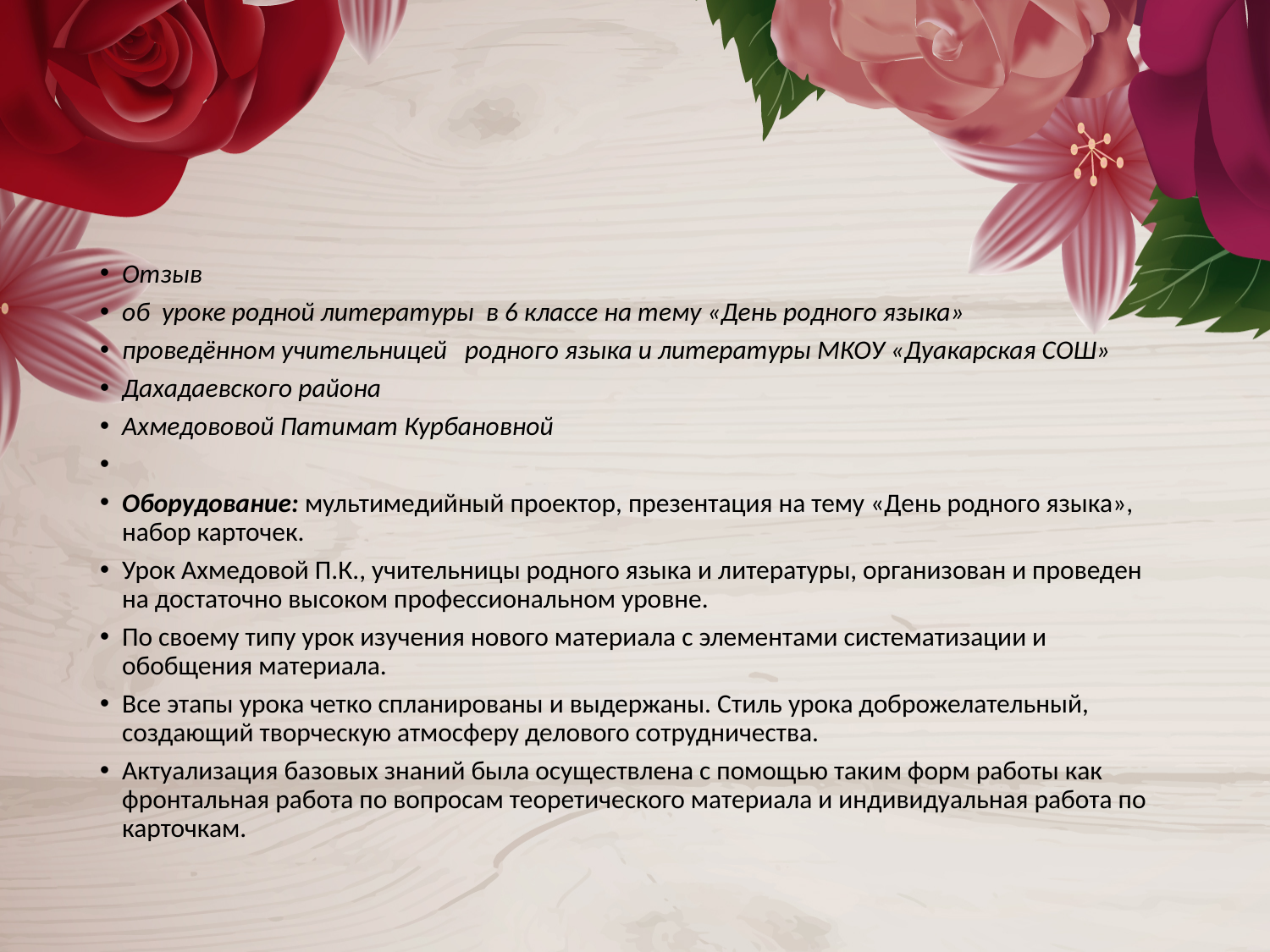

#
Отзыв
об  уроке родной литературы  в 6 классе на тему «День родного языка»
проведённом учительницей   родного языка и литературы МКОУ «Дуакарская СОШ»
Дахадаевского района
Ахмедововой Патимат Курбановной

Оборудование: мультимедийный проектор, презентация на тему «День родного языка», набор карточек.
Урок Ахмедовой П.К., учительницы родного языка и литературы, организован и проведен на достаточно высоком профессиональном уровне.
По своему типу урок изучения нового материала с элементами систематизации и обобщения материала.
Все этапы урока четко спланированы и выдержаны. Стиль урока доброжелательный, создающий творческую атмосферу делового сотрудничества.
Актуализация базовых знаний была осуществлена с помощью таким форм работы как фронтальная работа по вопросам теоретического материала и индивидуальная работа по карточкам.